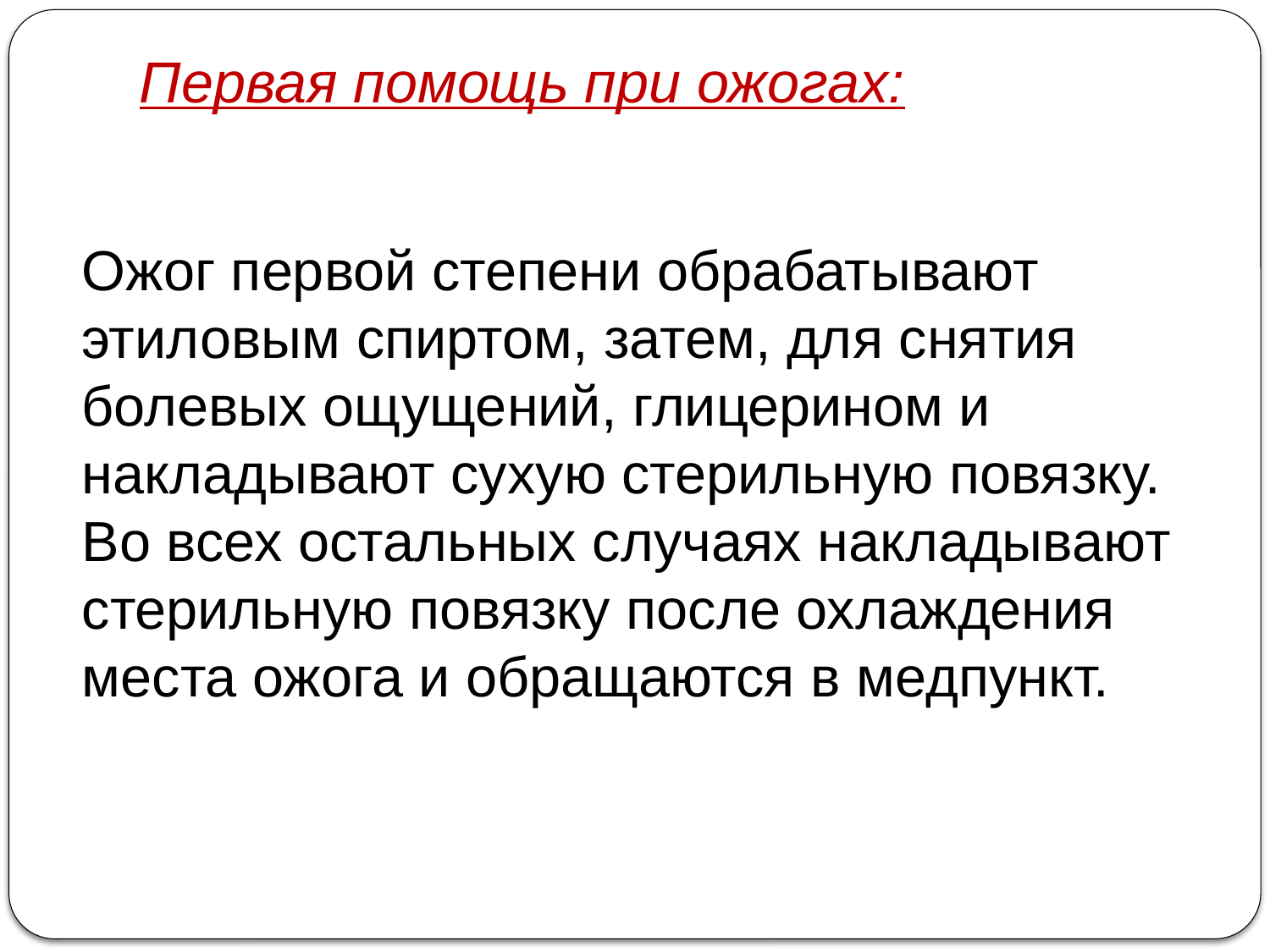

# Первая помощь при ожогах:
Ожог первой степени обрабатывают этиловым спиртом, затем, для снятия болевых ощущений, глицерином и накладывают сухую стерильную повязку. Во всех остальных случаях накладывают стерильную повязку после охлаждения места ожога и обращаются в медпункт.